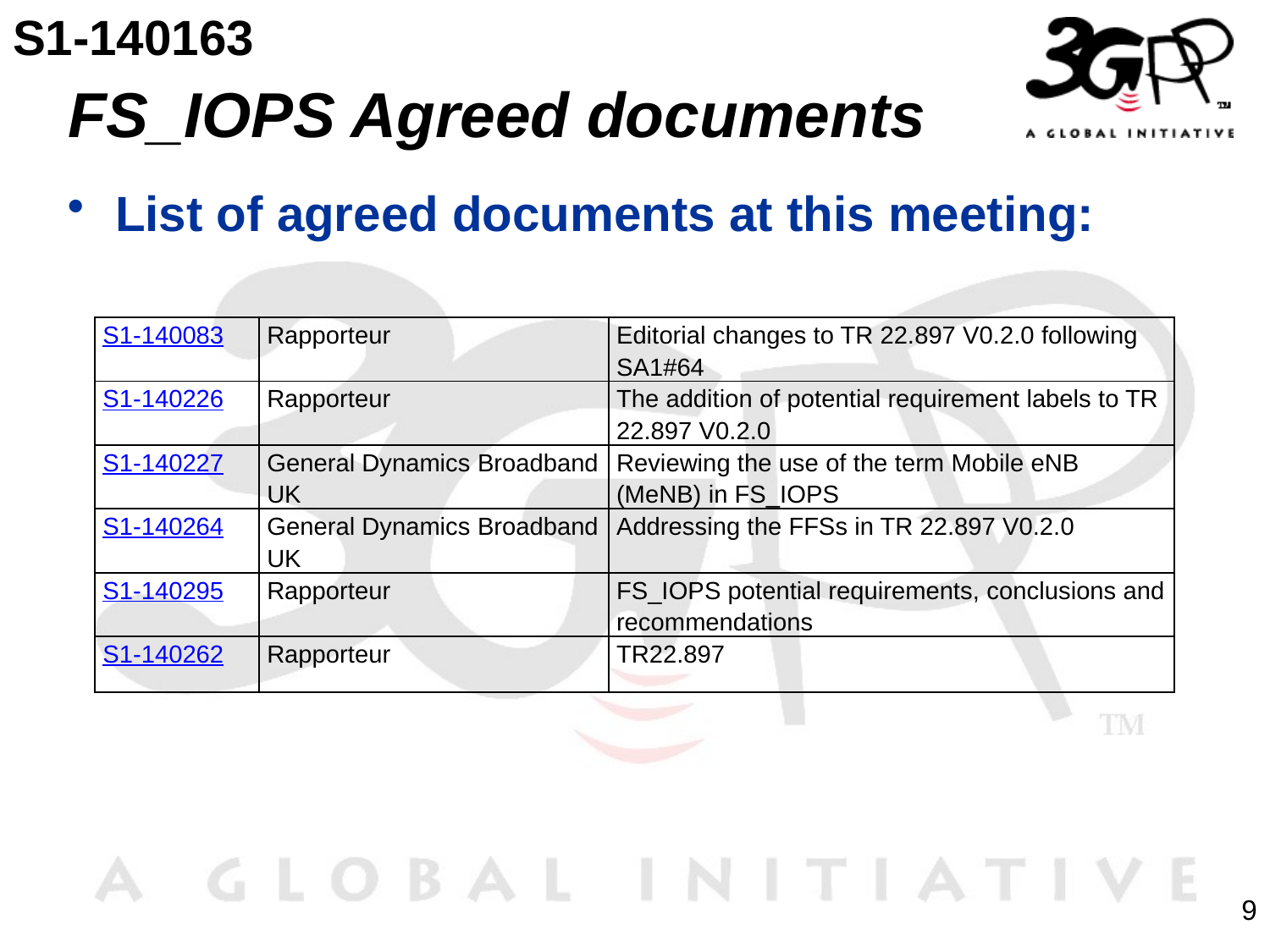

S1-140163
# FS_IOPS Agreed documents
List of agreed documents at this meeting:

| S1-140083 | Rapporteur | Editorial changes to TR 22.897 V0.2.0 following SA1#64 |
| --- | --- | --- |
| S1-140226 | Rapporteur | The addition of potential requirement labels to TR 22.897 V0.2.0 |
| S1-140227 | General Dynamics Broadband UK | Reviewing the use of the term Mobile eNB (MeNB) in FS\_IOPS |
| S1-140264 | General Dynamics Broadband UK | Addressing the FFSs in TR 22.897 V0.2.0 |
| S1-140295 | Rapporteur | FS\_IOPS potential requirements, conclusions and recommendations |
| S1-140262 | Rapporteur | TR22.897 |
9